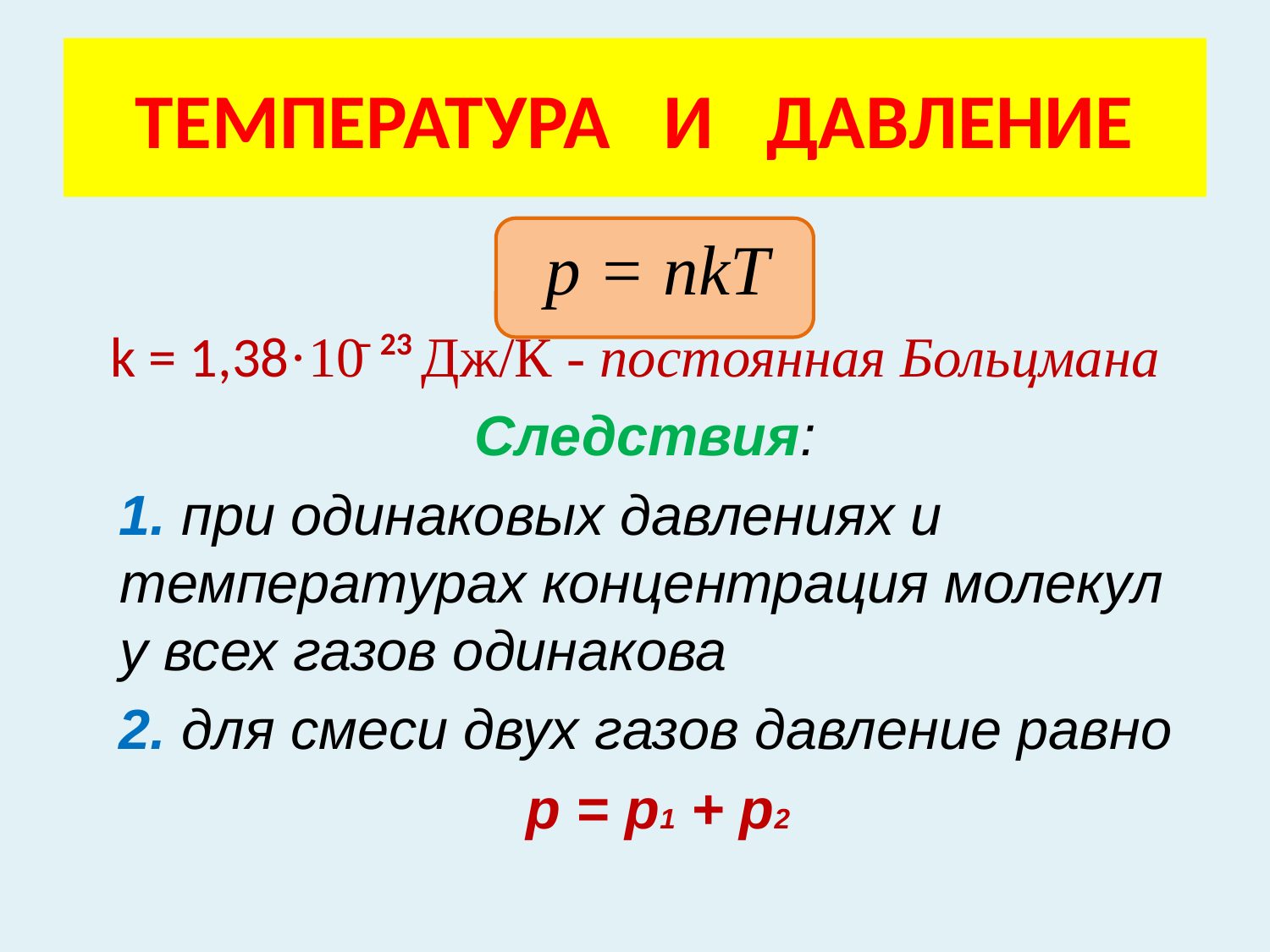

# ТЕМПЕРАТУРА   И   ДАВЛЕНИЕ
   р = nkT
   k = 1,38·10    Дж/К - постоянная Больцмана
  Следствия:
   1. при одинаковых давлениях и температурах концентрация молекул у всех газов одинакова
   2. для смеси двух газов давление равно
                             р = р1 + р2

 – 23